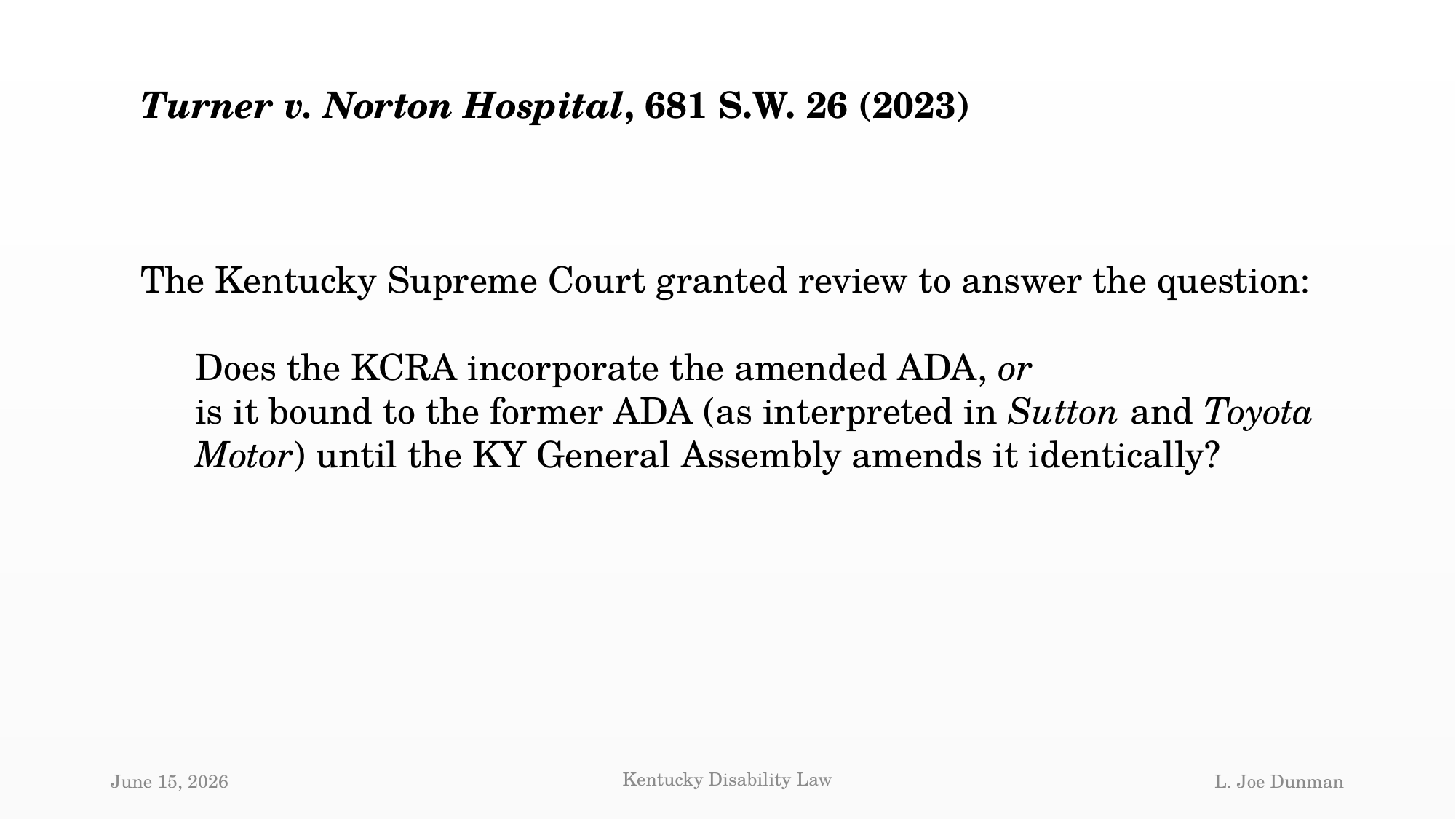

Turner v. Norton Hospital, 681 S.W. 26 (2023)

The Kentucky Supreme Court granted review to answer the question:

Does the KCRA incorporate the amended ADA, or
is it bound to the former ADA (as interpreted in Sutton and Toyota Motor) until the KY General Assembly amends it identically?

June 15, 2026
Kentucky Disability Law
L. Joe Dunman